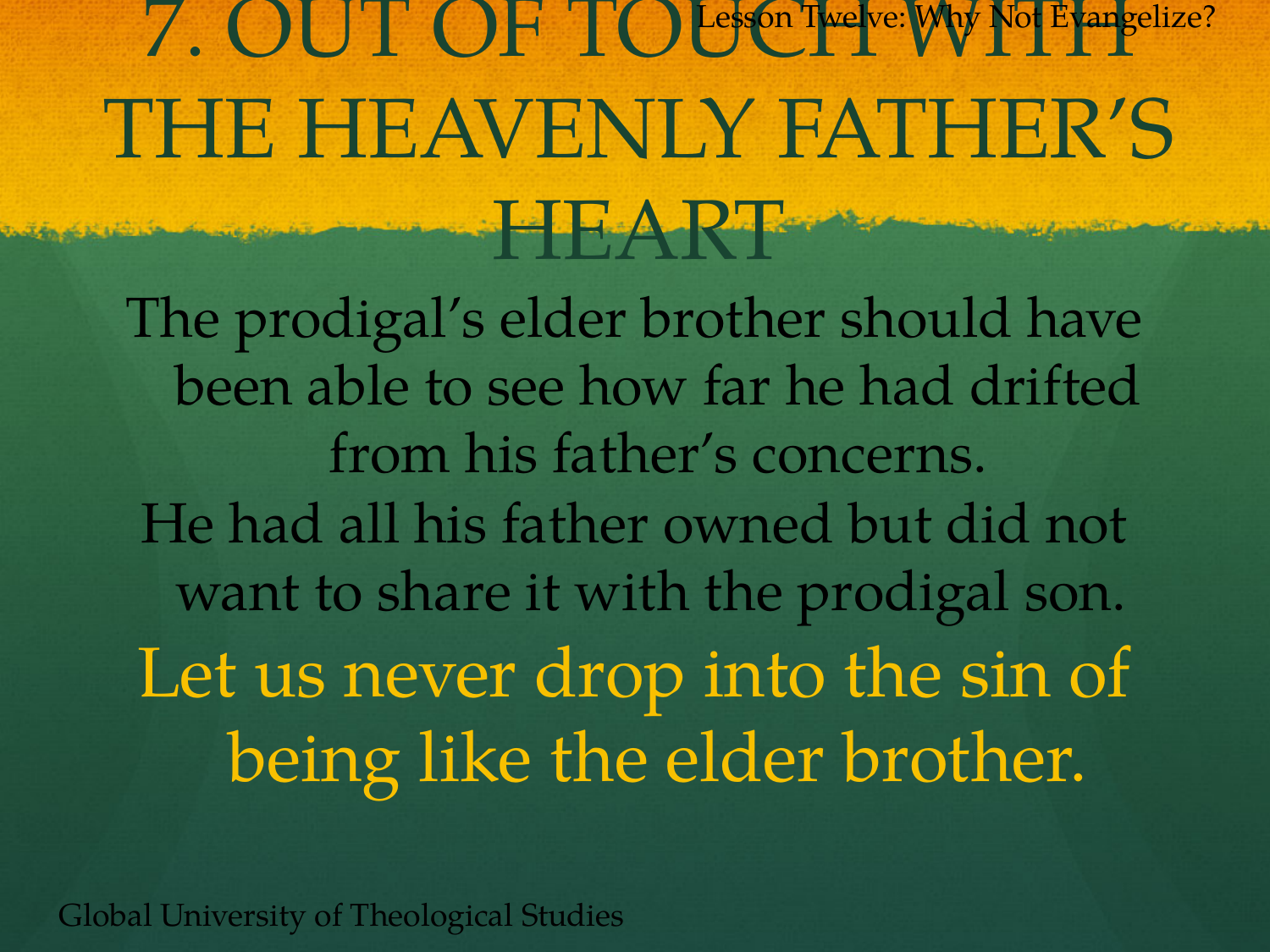

Lesson Twelve: Why Not Evangelize?

# 7. Out of Touch With the Heavenly Father’s Heart
The prodigal’s elder brother should have been able to see how far he had drifted from his father’s concerns.
He had all his father owned but did not want to share it with the prodigal son.
Let us never drop into the sin of being like the elder brother.
Global University of Theological Studies